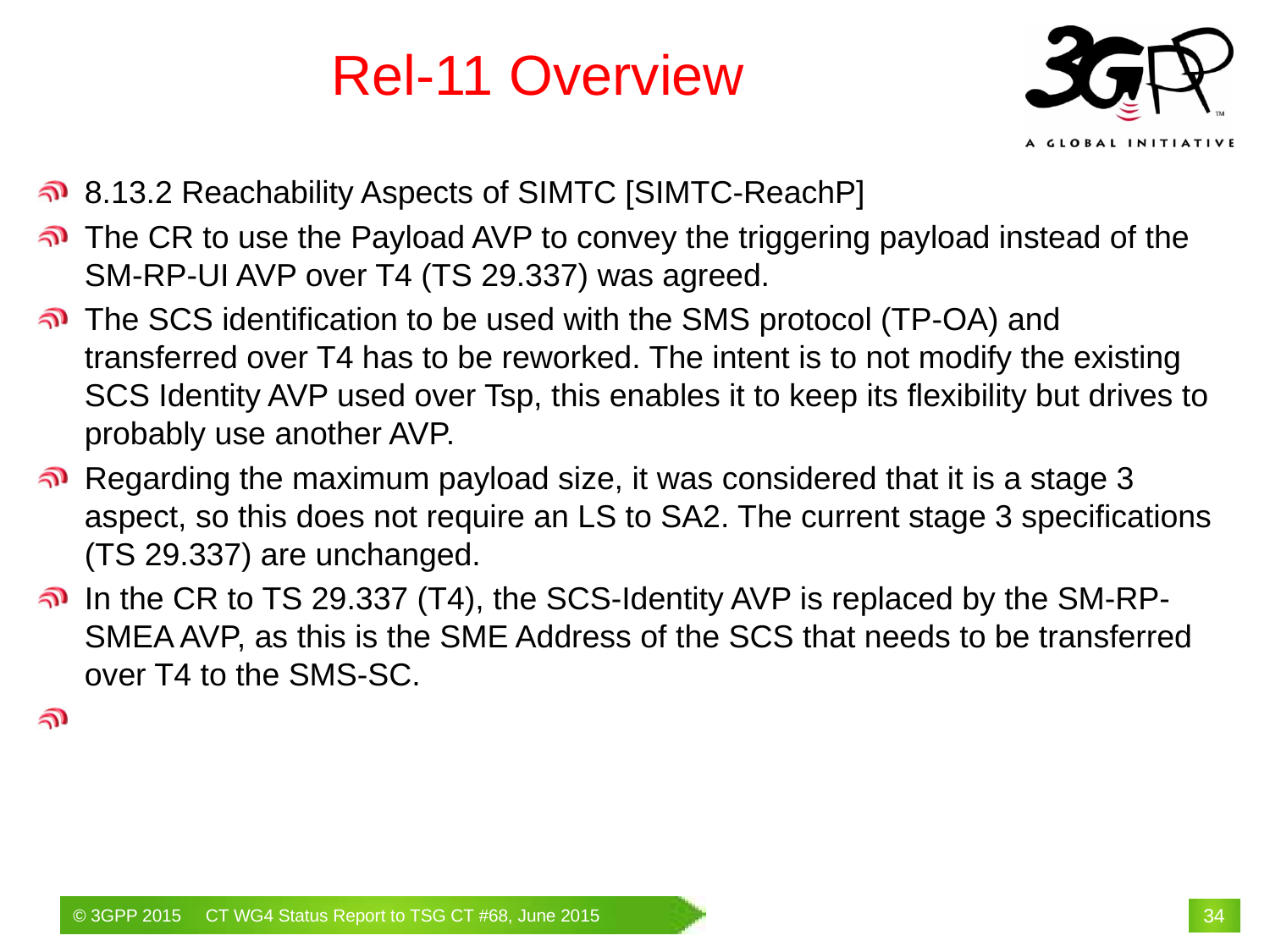

# Rel-11 Overview
8.13.2 Reachability Aspects of SIMTC [SIMTC-ReachP]
The CR to use the Payload AVP to convey the triggering payload instead of the SM-RP-UI AVP over T4 (TS 29.337) was agreed.
The SCS identification to be used with the SMS protocol (TP-OA) and transferred over T4 has to be reworked. The intent is to not modify the existing SCS Identity AVP used over Tsp, this enables it to keep its flexibility but drives to probably use another AVP.
Regarding the maximum payload size, it was considered that it is a stage 3 aspect, so this does not require an LS to SA2. The current stage 3 specifications (TS 29.337) are unchanged.
In the CR to TS 29.337 (T4), the SCS-Identity AVP is replaced by the SM-RP-SMEA AVP, as this is the SME Address of the SCS that needs to be transferred over T4 to the SMS-SC.